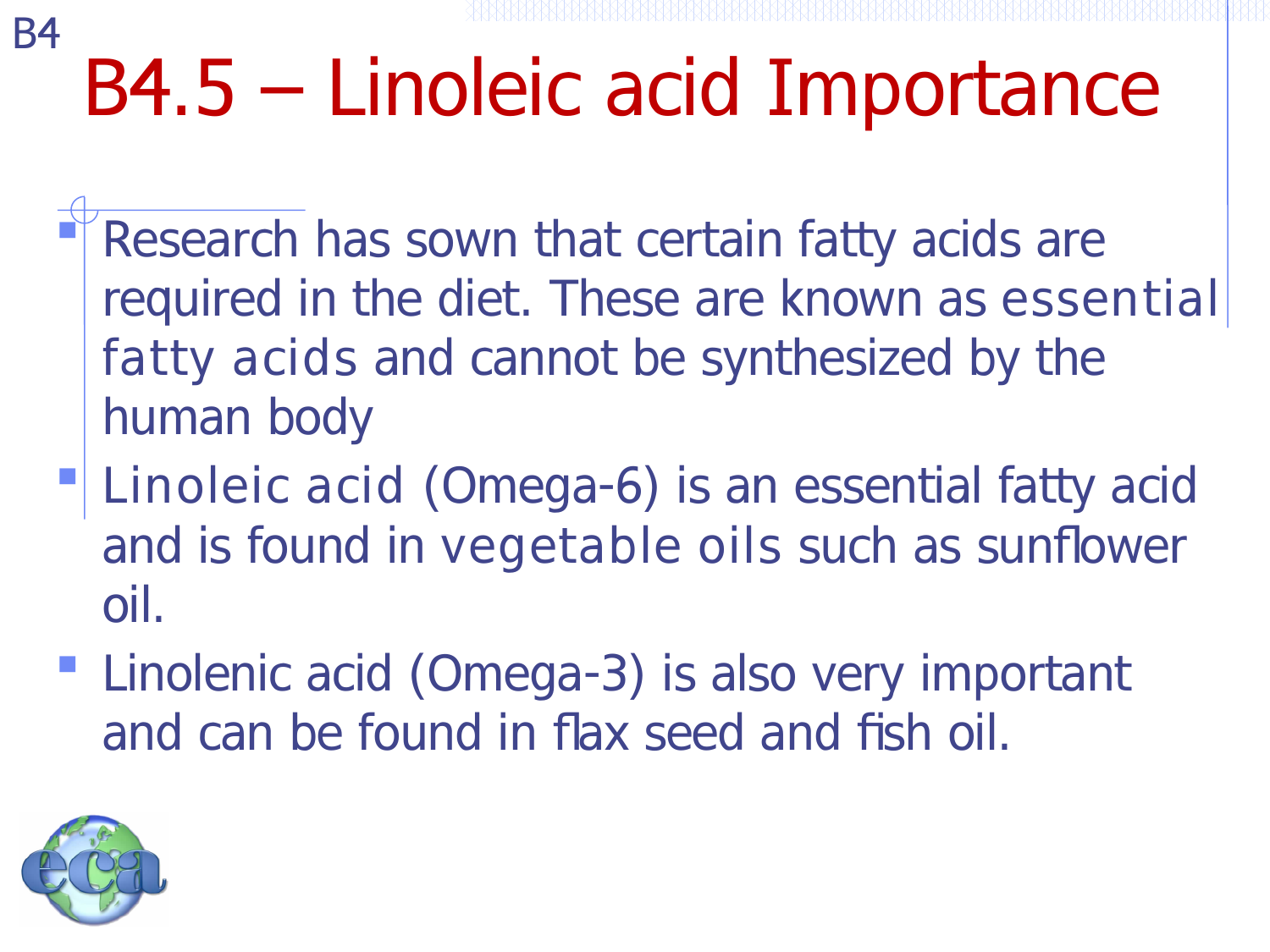

# B4.5 – Linoleic acid Importance
Research has sown that certain fatty acids are required in the diet. These are known as essential fatty acids and cannot be synthesized by the human body
Linoleic acid (Omega-6) is an essential fatty acid and is found in vegetable oils such as sunflower oil.
Linolenic acid (Omega-3) is also very important and can be found in flax seed and fish oil.